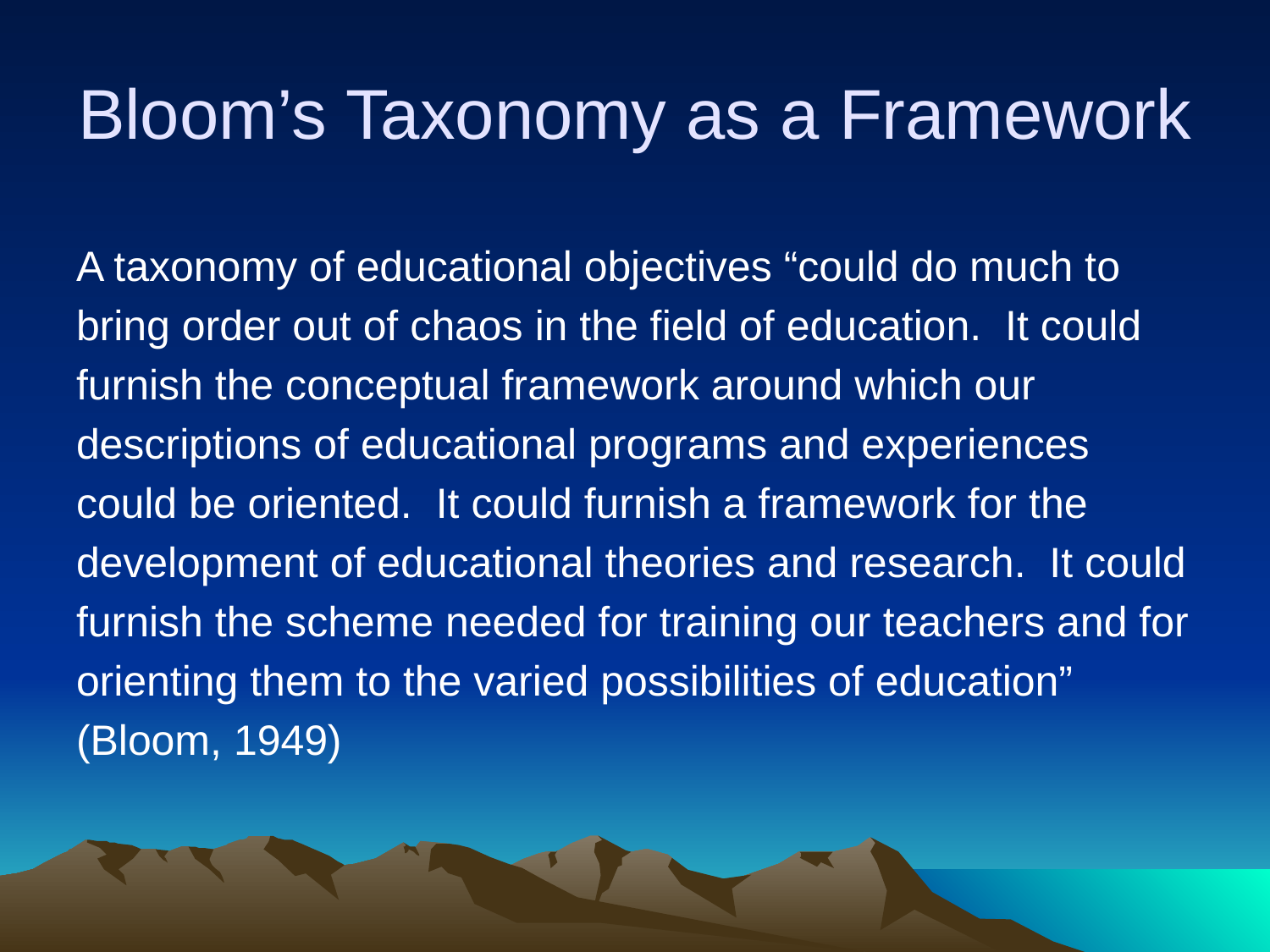

# Bloom’s Taxonomy as a Framework
A taxonomy of educational objectives “could do much to
bring order out of chaos in the field of education.  It could
furnish the conceptual framework around which our
descriptions of educational programs and experiences
could be oriented.  It could furnish a framework for the
development of educational theories and research.  It could
furnish the scheme needed for training our teachers and for
orienting them to the varied possibilities of education”
(Bloom, 1949)